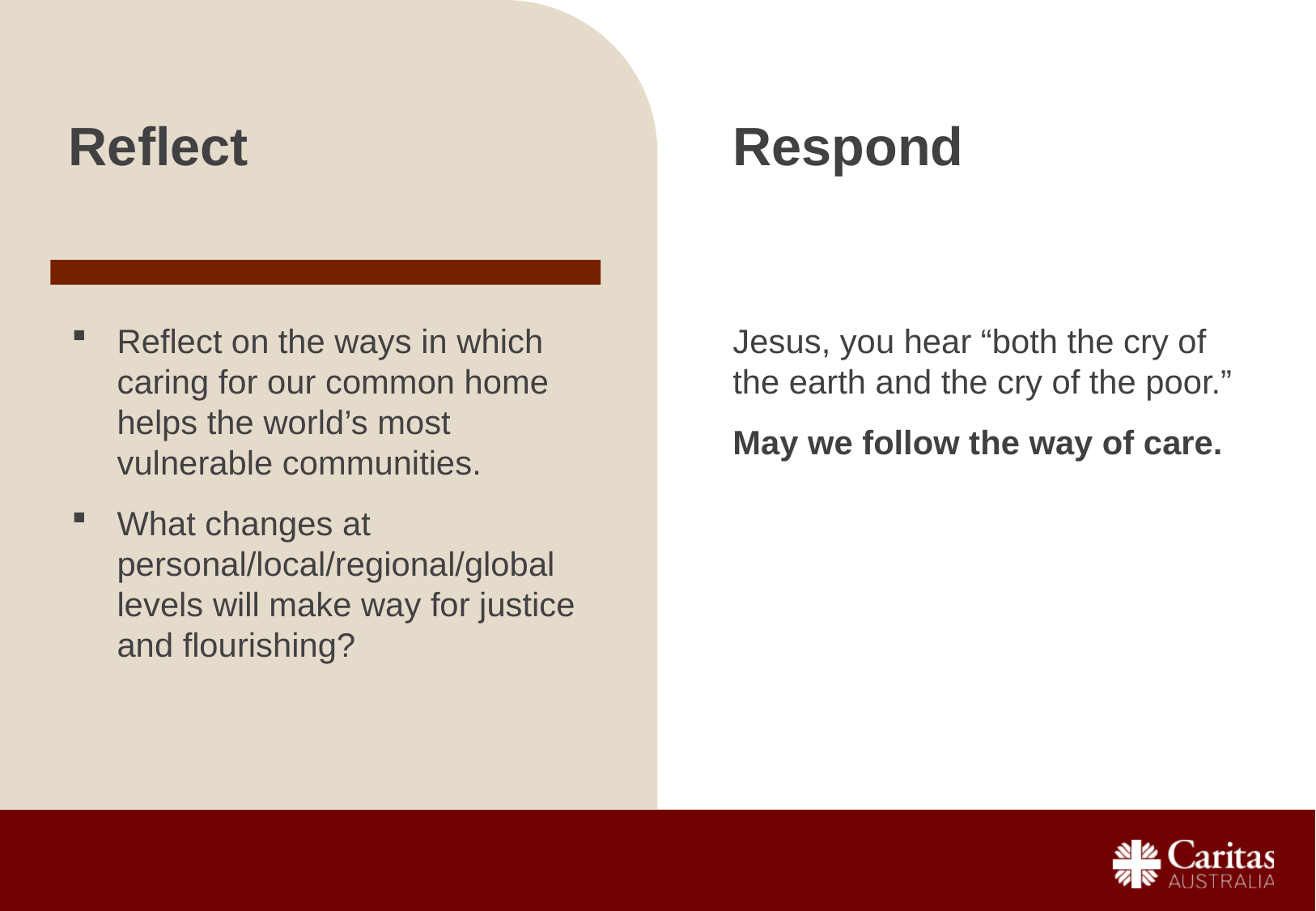

Respond
Reflect

Reflect on the ways in which caring for our common home helps the world’s most vulnerable communities.
What changes at personal/local/regional/global levels will make way for justice and flourishing?
Jesus, you hear “both the cry of the earth and the cry of the poor.”
May we follow the way of care.